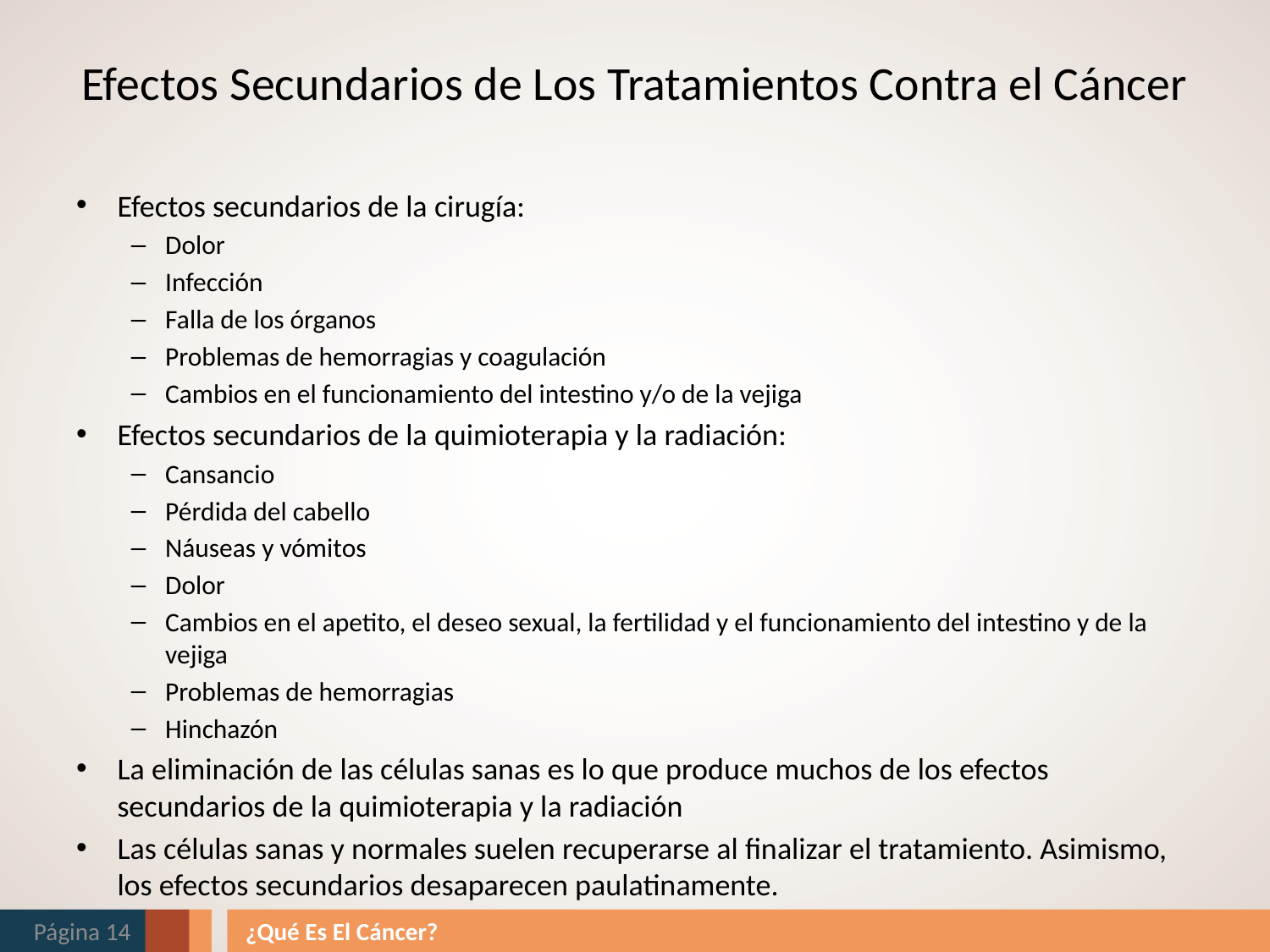

# Efectos Secundarios de Los Tratamientos Contra el Cáncer
Efectos secundarios de la cirugía:
Dolor
Infección
Falla de los órganos
Problemas de hemorragias y coagulación
Cambios en el funcionamiento del intestino y/o de la vejiga
Efectos secundarios de la quimioterapia y la radiación:
Cansancio
Pérdida del cabello
Náuseas y vómitos
Dolor
Cambios en el apetito, el deseo sexual, la fertilidad y el funcionamiento del intestino y de la vejiga
Problemas de hemorragias
Hinchazón
La eliminación de las células sanas es lo que produce muchos de los efectos secundarios de la quimioterapia y la radiación
Las células sanas y normales suelen recuperarse al finalizar el tratamiento. Asimismo, los efectos secundarios desaparecen paulatinamente.
Página 14
¿Qué Es El Cáncer?